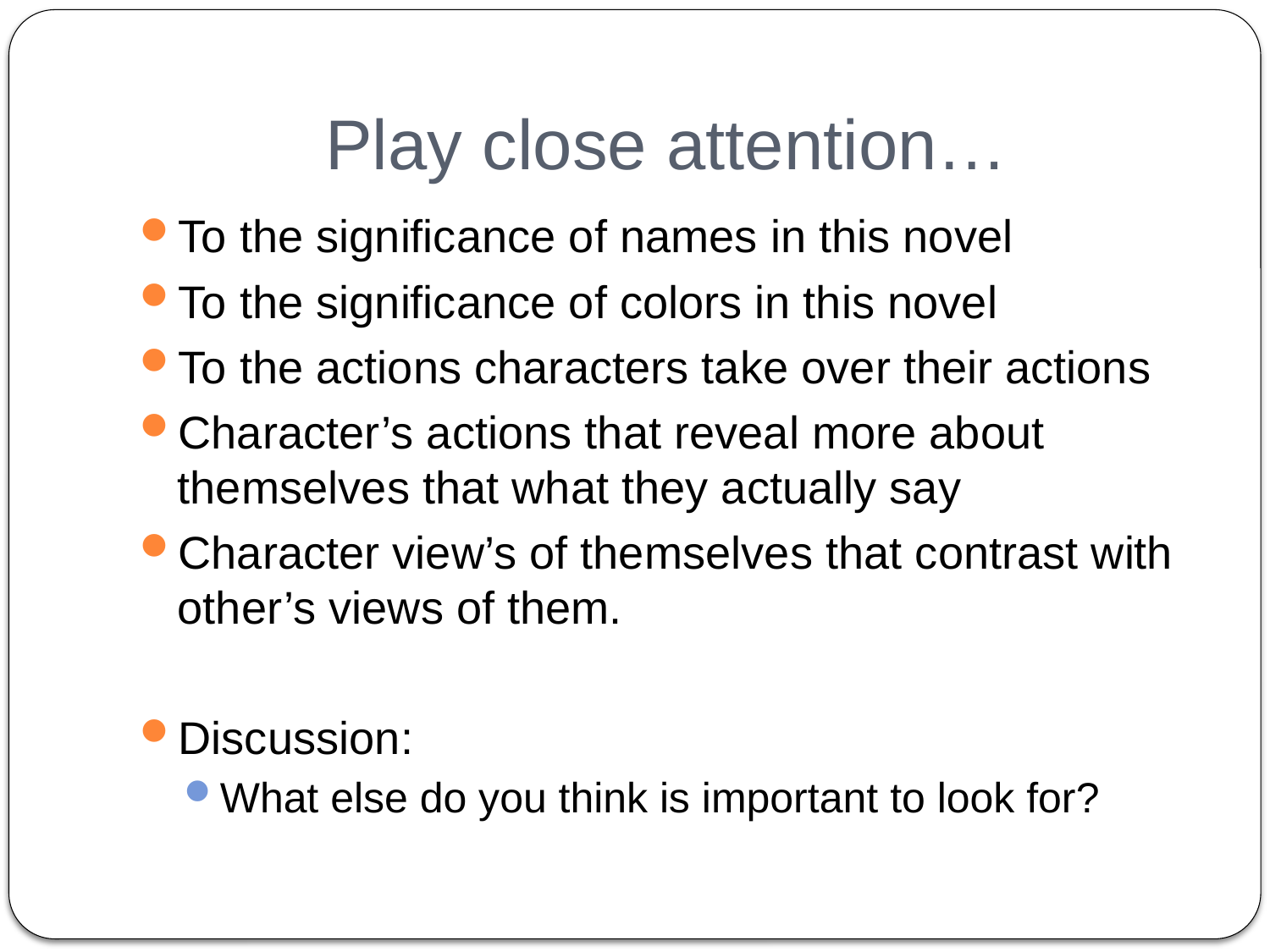

# Play close attention…
To the significance of names in this novel
To the significance of colors in this novel
To the actions characters take over their actions
Character’s actions that reveal more about themselves that what they actually say
Character view’s of themselves that contrast with other’s views of them.

Discussion:
What else do you think is important to look for?